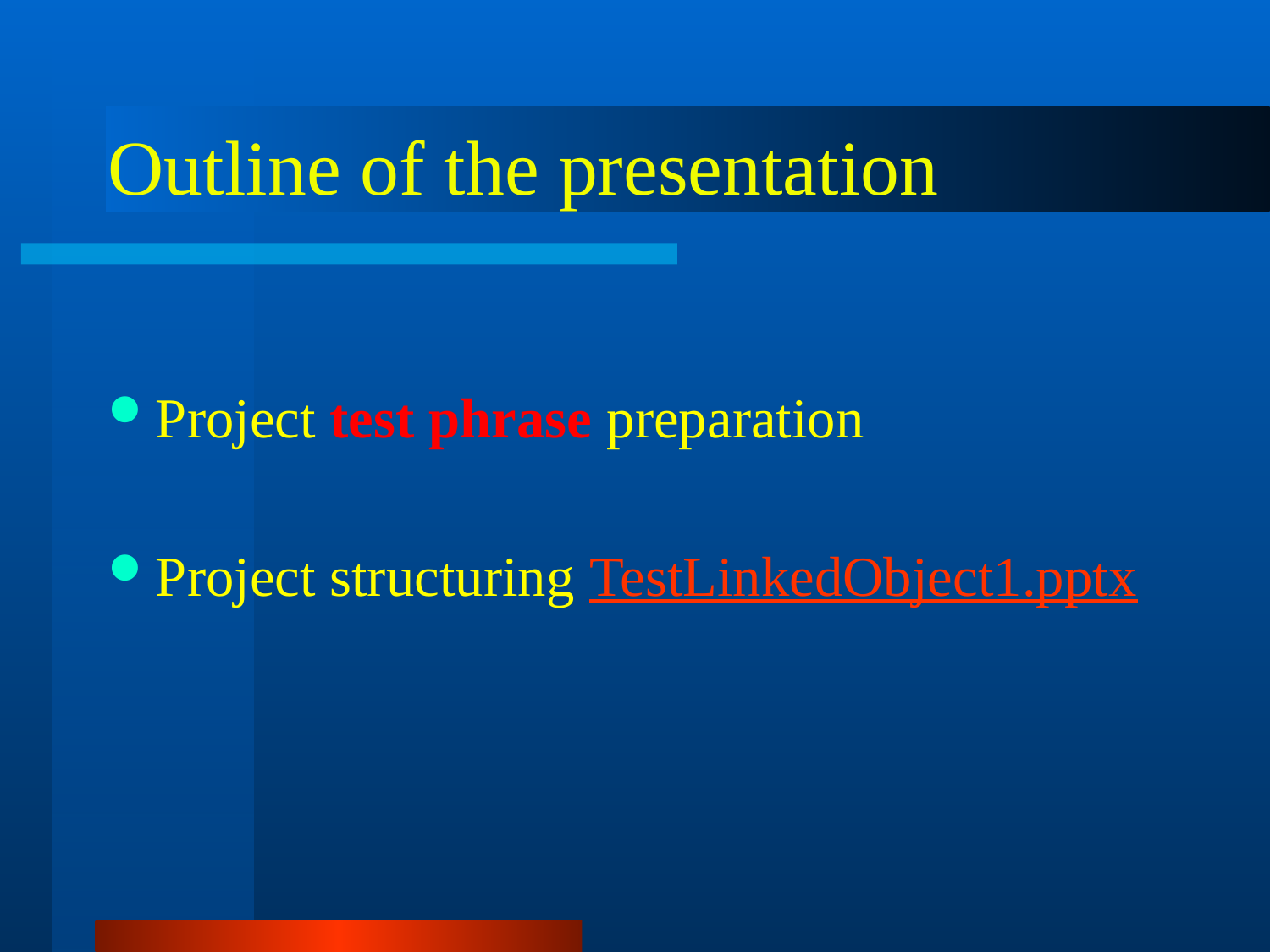

# Outline of the presentation

Project test phrase preparation

Project structuring TestLinkedObject1.pptx